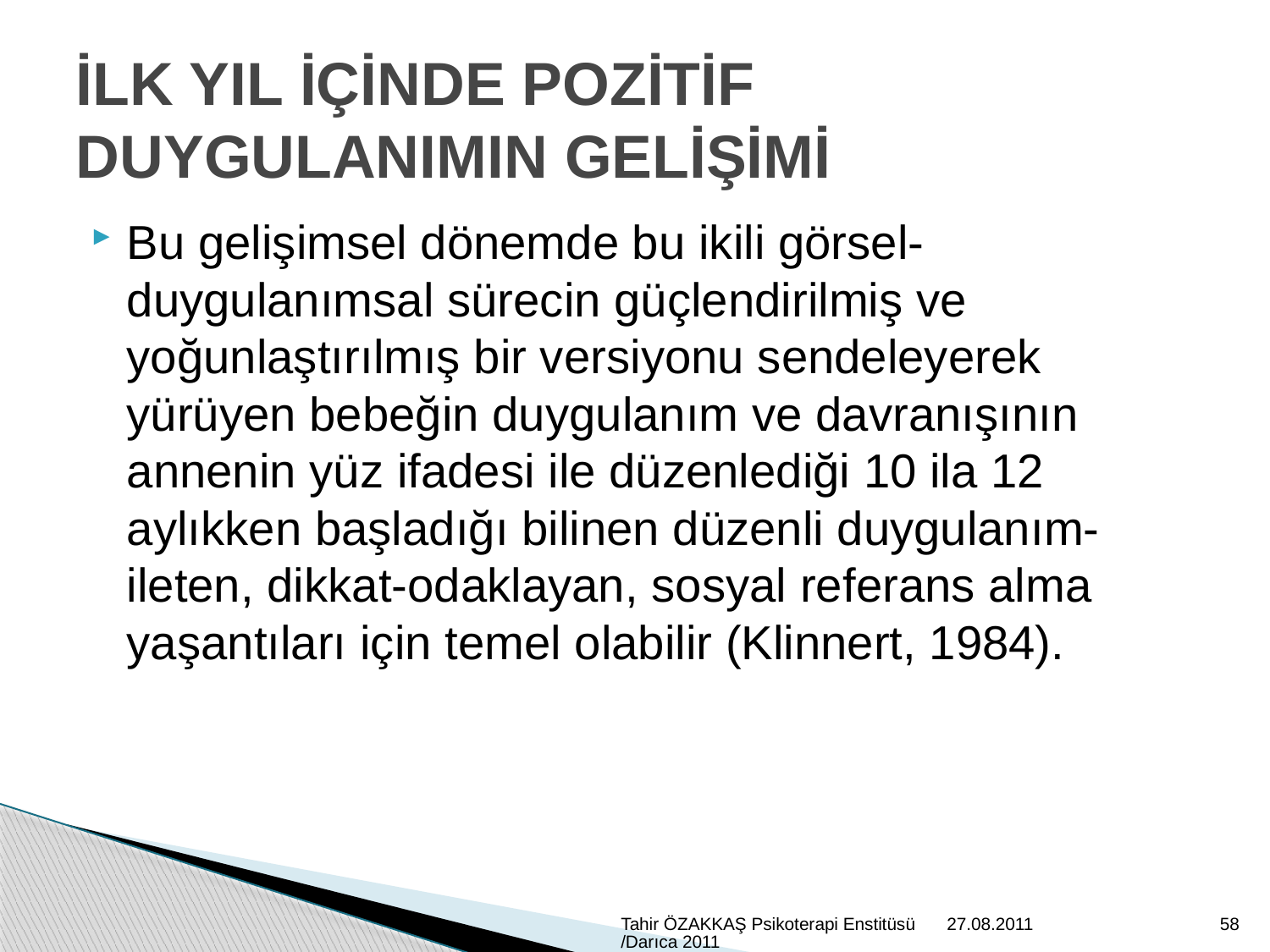

# İLK YIL İÇİNDE POZİTİF DUYGULANIMIN GELİŞİMİ
Bu gelişimsel dönemde bu ikili görsel-duygulanımsal sürecin güçlendirilmiş ve yoğunlaştırılmış bir versiyonu sendeleyerek yürüyen bebeğin duygulanım ve davranışının annenin yüz ifadesi ile düzenlediği 10 ila 12 aylıkken başladığı bilinen düzenli duygulanım-ileten, dikkat-odaklayan, sosyal referans alma yaşantıları için temel olabilir (Klinnert, 1984).
Tahir ÖZAKKAŞ Psikoterapi Enstitüsü /Darıca 2011
27.08.2011
58